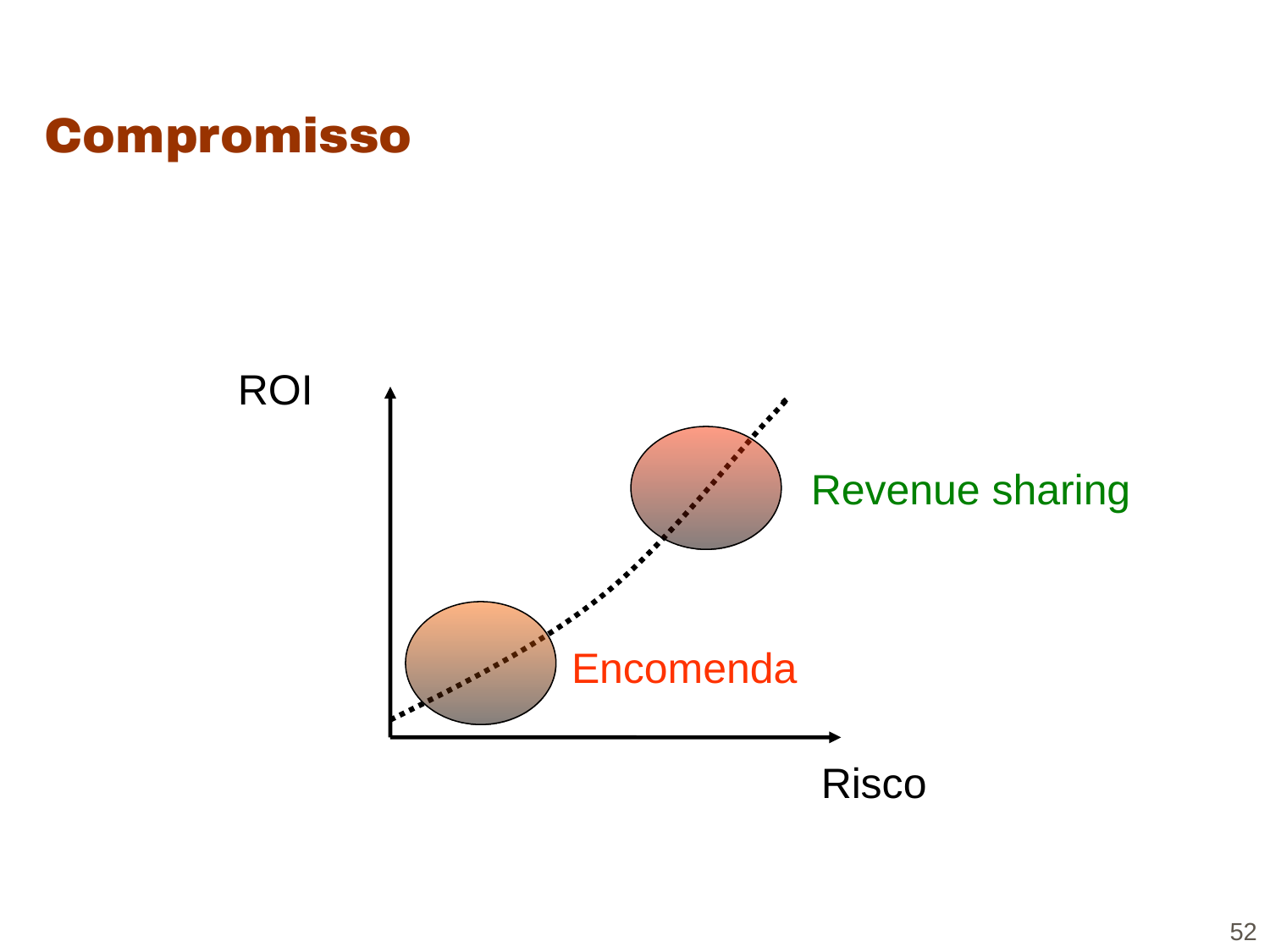

# Compromisso
ROI

Revenue sharing

Encomenda

Risco
52